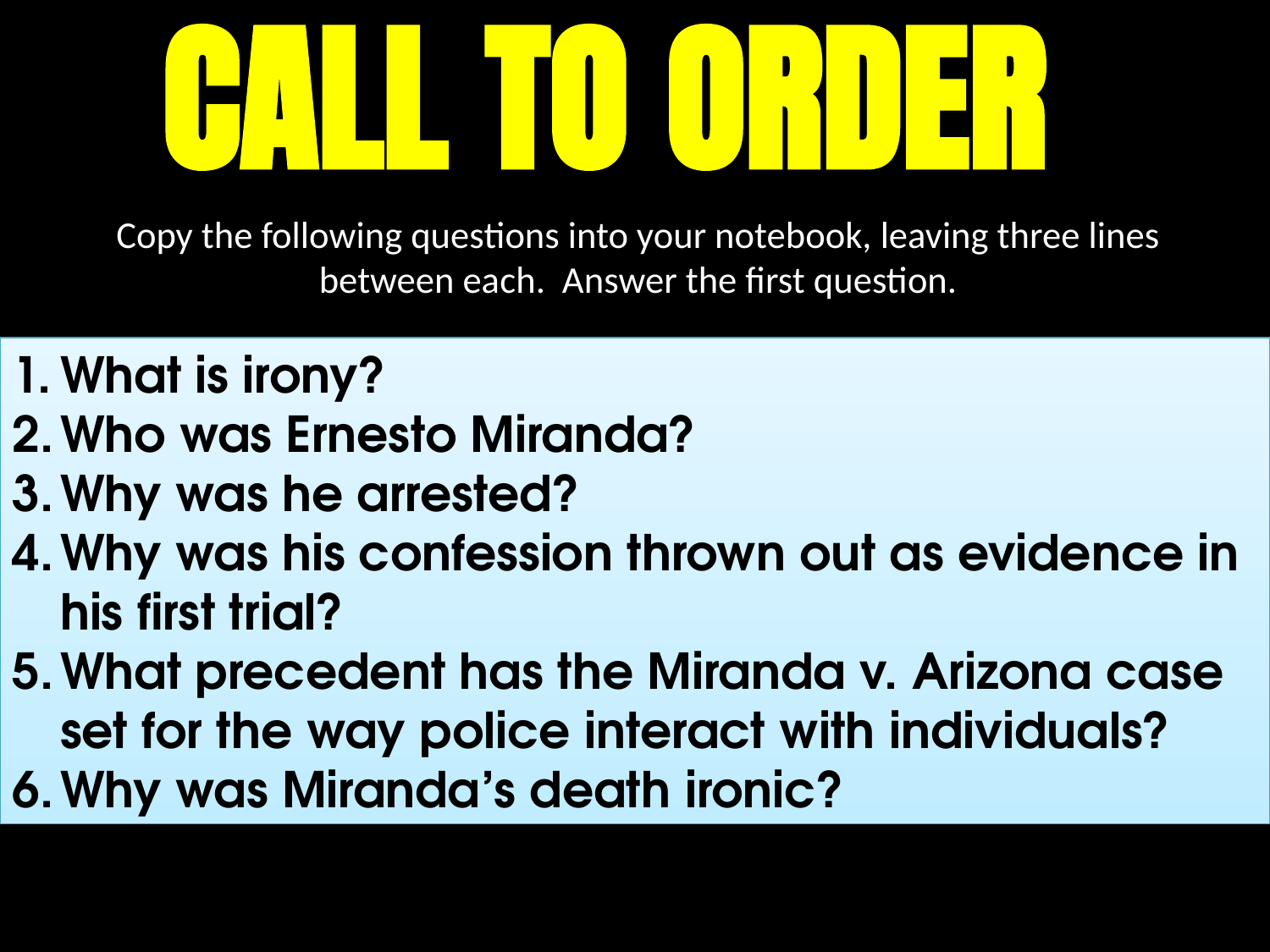

# CALL TO ORDER
Copy the following questions into your notebook, leaving three lines between each.  Answer the first question.
What is irony?
Who was Ernesto Miranda?
Why was he arrested?
Why was his confession thrown out as evidence in his first trial?
What precedent has the Miranda v. Arizona case set for the way police interact with individuals?
Why was Miranda’s death ironic?